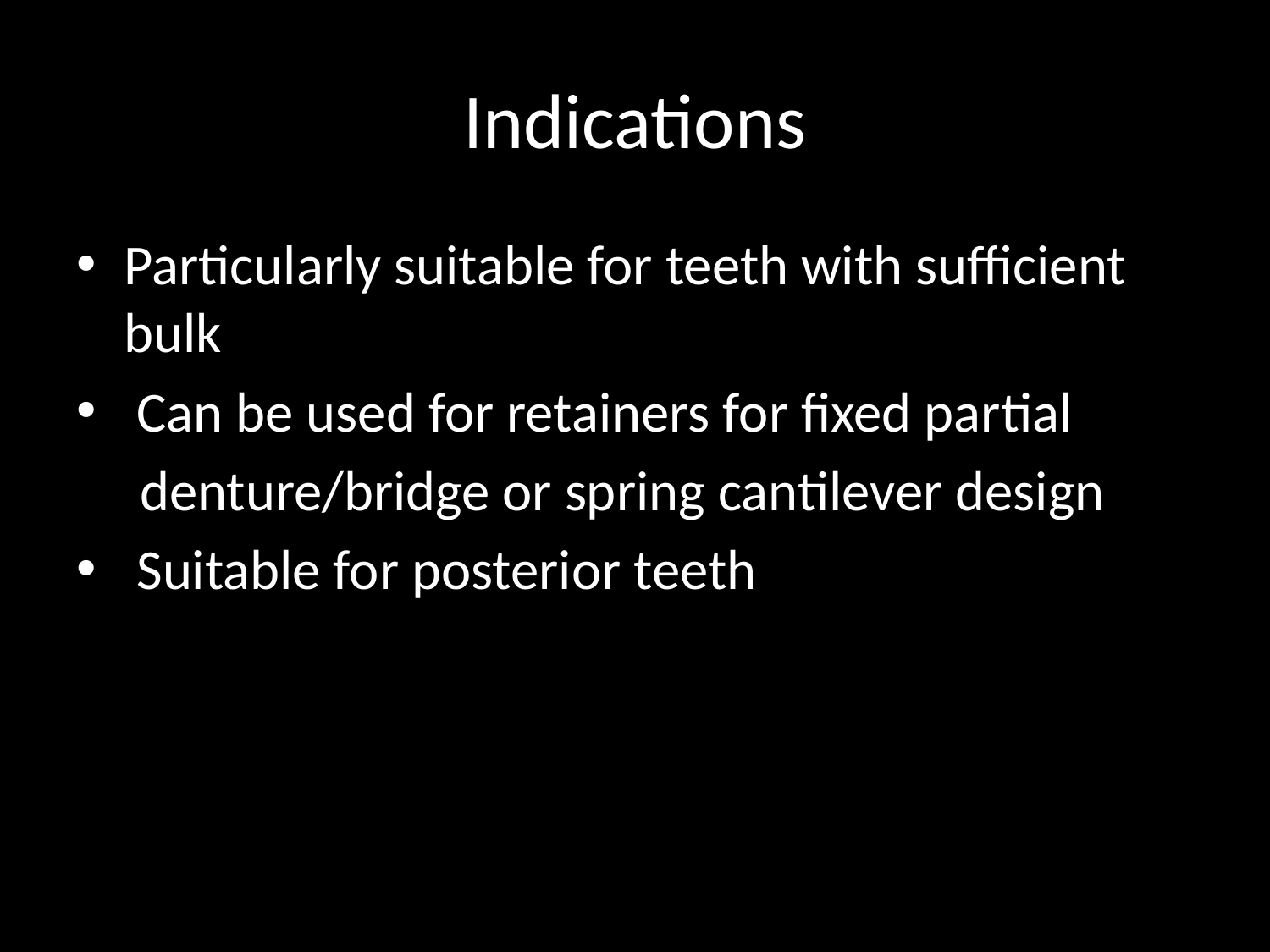

# Indications
Particularly suitable for teeth with sufficient bulk
 Can be used for retainers for fixed partial
     denture/bridge or spring cantilever design
 Suitable for posterior teeth